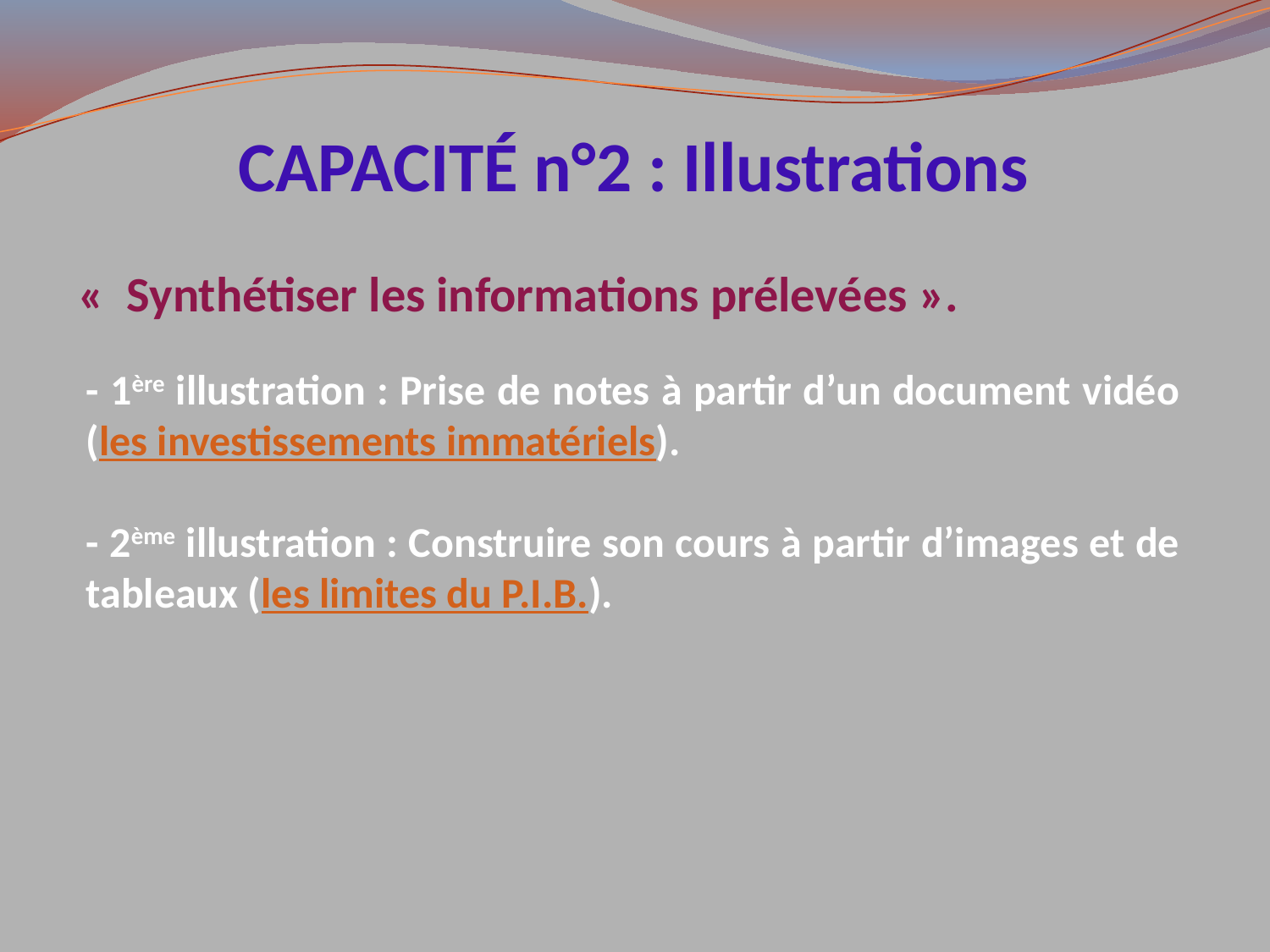

# CAPACITÉ n°2 : Illustrations
«  Synthétiser les informations prélevées ».

- 1ère illustration : Prise de notes à partir d’un document vidéo (les investissements immatériels).

- 2ème illustration : Construire son cours à partir d’images et de tableaux (les limites du P.I.B.).